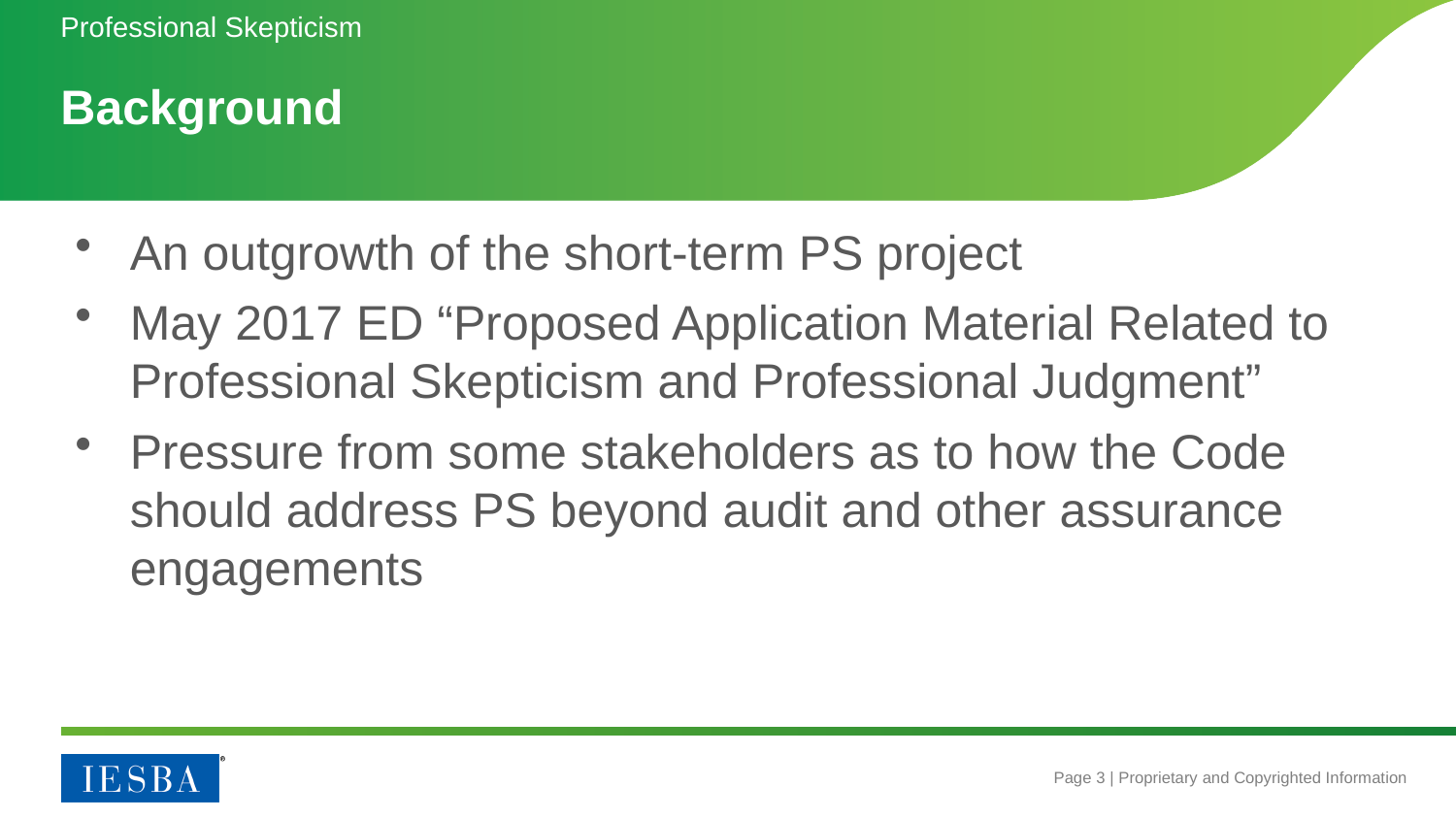

Professional Skepticism
# Background
An outgrowth of the short-term PS project
May 2017 ED “Proposed Application Material Related to Professional Skepticism and Professional Judgment”
Pressure from some stakeholders as to how the Code should address PS beyond audit and other assurance engagements